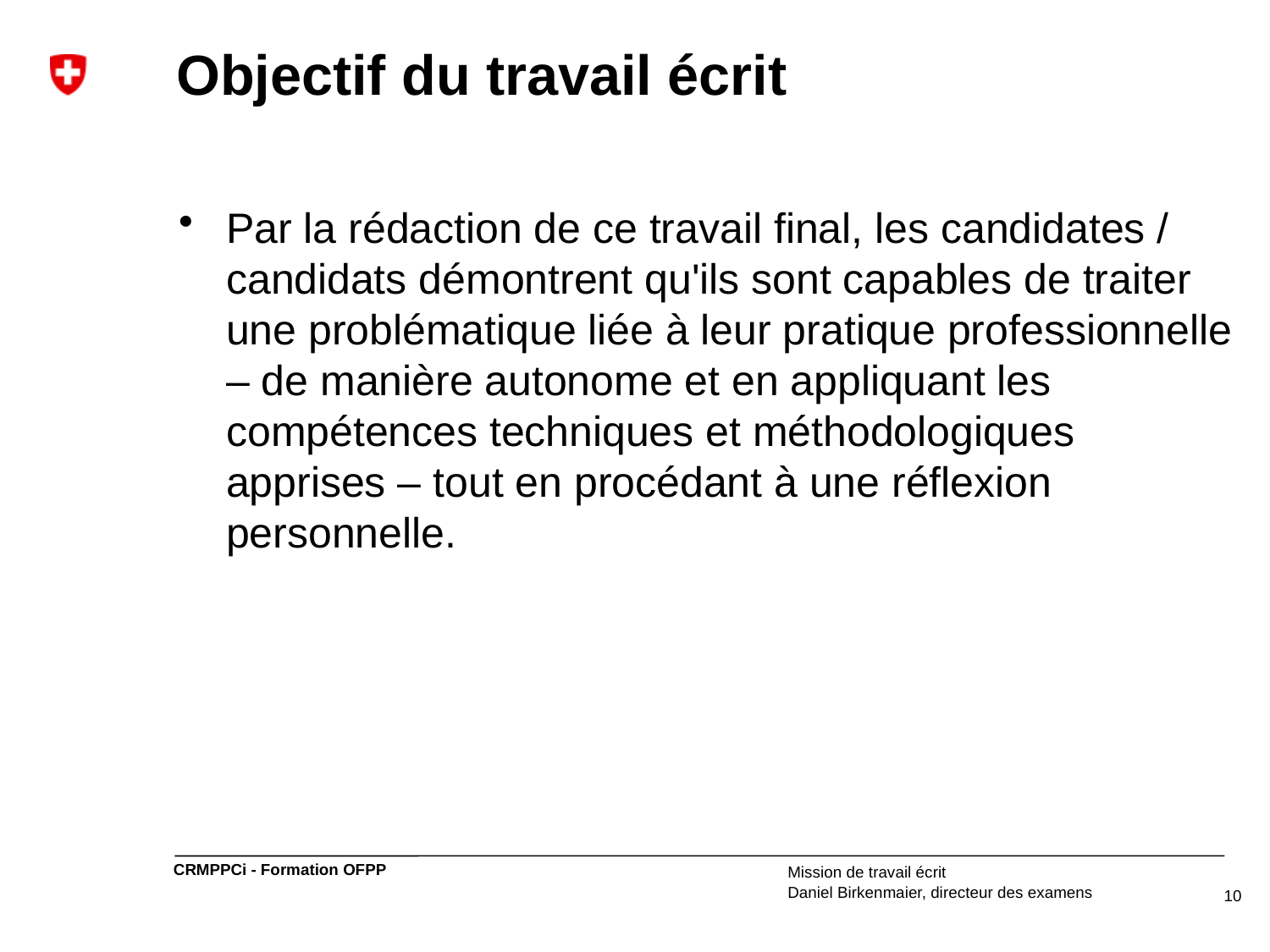

# Objectif du travail écrit
Par la rédaction de ce travail final, les candidates / candidats démontrent qu'ils sont capables de traiter une problématique liée à leur pratique professionnelle – de manière autonome et en appliquant les compétences techniques et méthodologiques apprises – tout en procédant à une réflexion personnelle.
Mission de travail écrit
Daniel Birkenmaier, directeur des examens